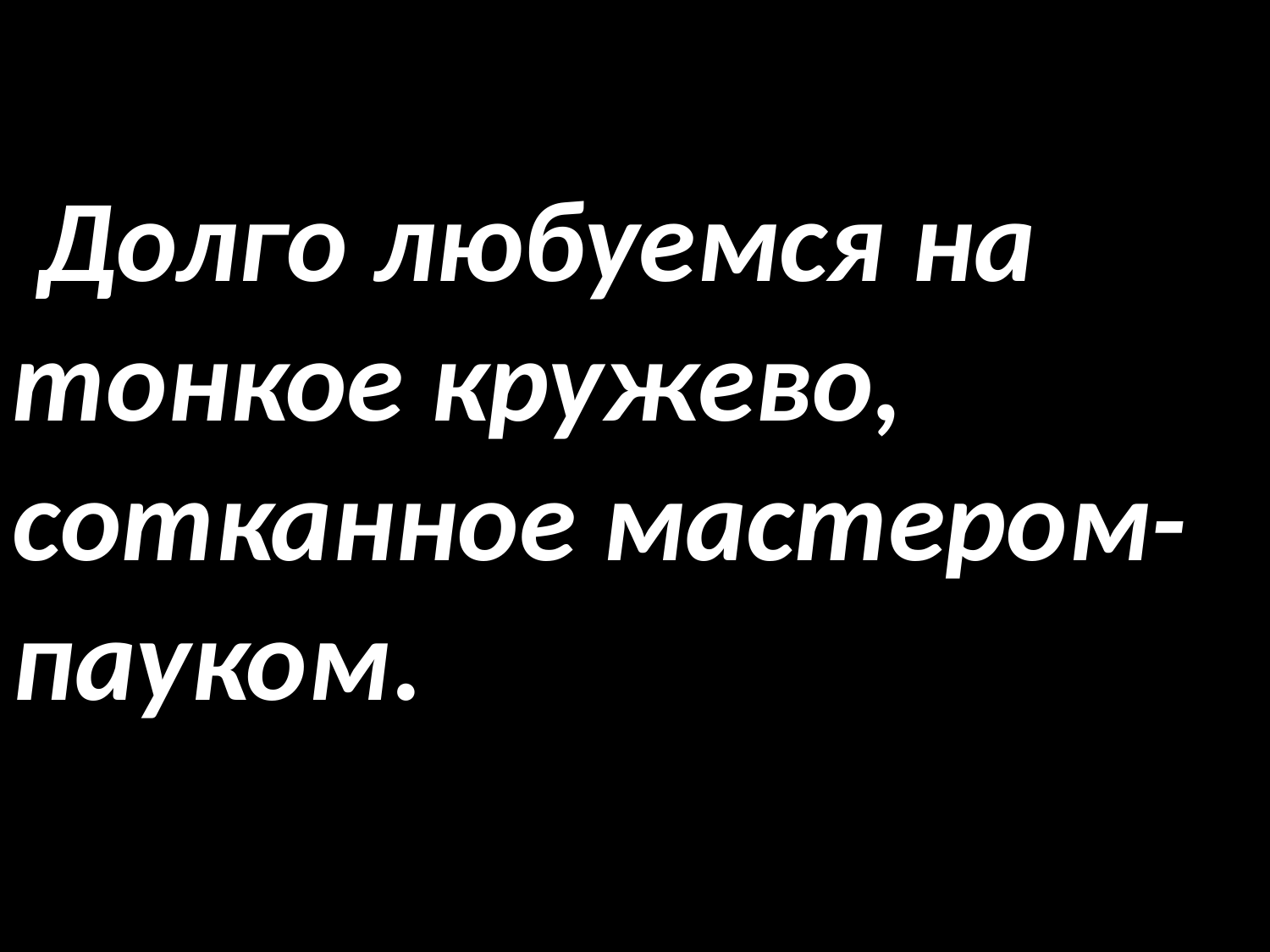

Долго любуемся на тонкое кружево, сотканное мастером-пауком.